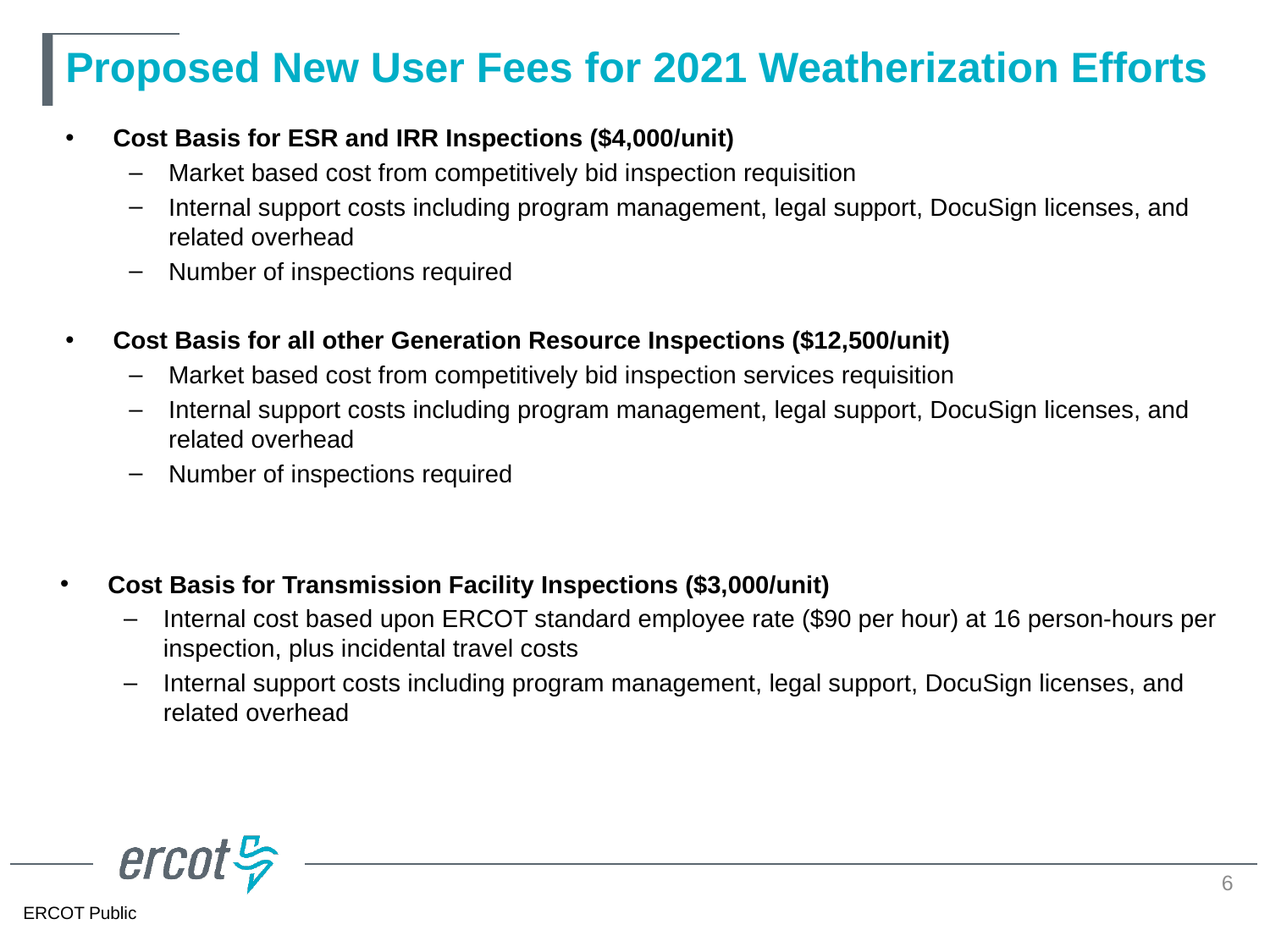

# Proposed New User Fees for 2021 Weatherization Efforts
Cost Basis for ESR and IRR Inspections ($4,000/unit)
Market based cost from competitively bid inspection requisition
Internal support costs including program management, legal support, DocuSign licenses, and related overhead
Number of inspections required

Cost Basis for all other Generation Resource Inspections ($12,500/unit)
Market based cost from competitively bid inspection services requisition
Internal support costs including program management, legal support, DocuSign licenses, and related overhead
Number of inspections required

Cost Basis for Transmission Facility Inspections ($3,000/unit)
Internal cost based upon ERCOT standard employee rate ($90 per hour) at 16 person-hours per inspection, plus incidental travel costs
Internal support costs including program management, legal support, DocuSign licenses, and related overhead

6